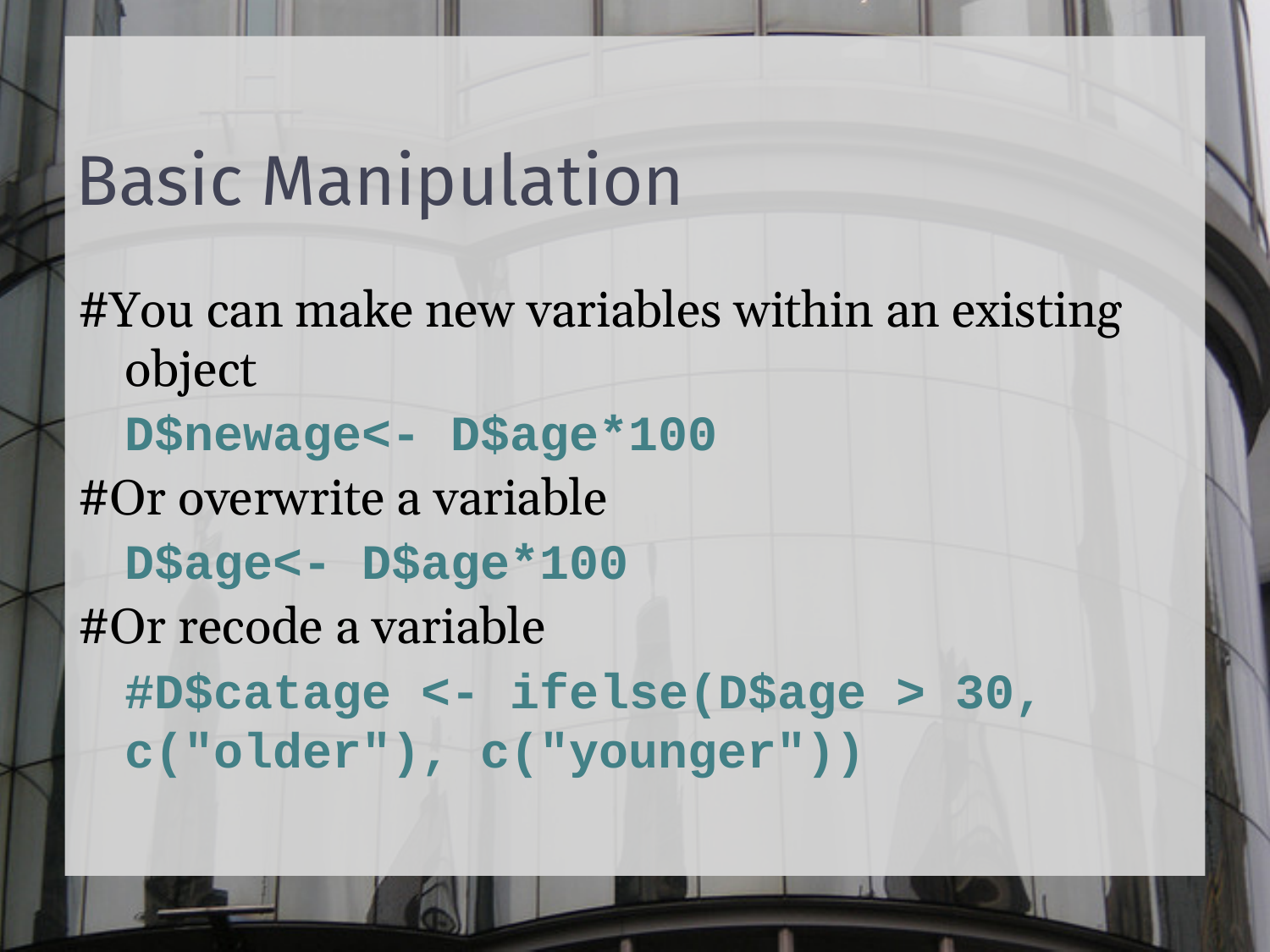

Basic Manipulation
#You can make new variables within an existing object
	D$newage<- D$age*100
#Or overwrite a variable
	D$age<- D$age*100
#Or recode a variable
	#D$catage <- ifelse(D$age > 30,
c("older"), c("younger"))